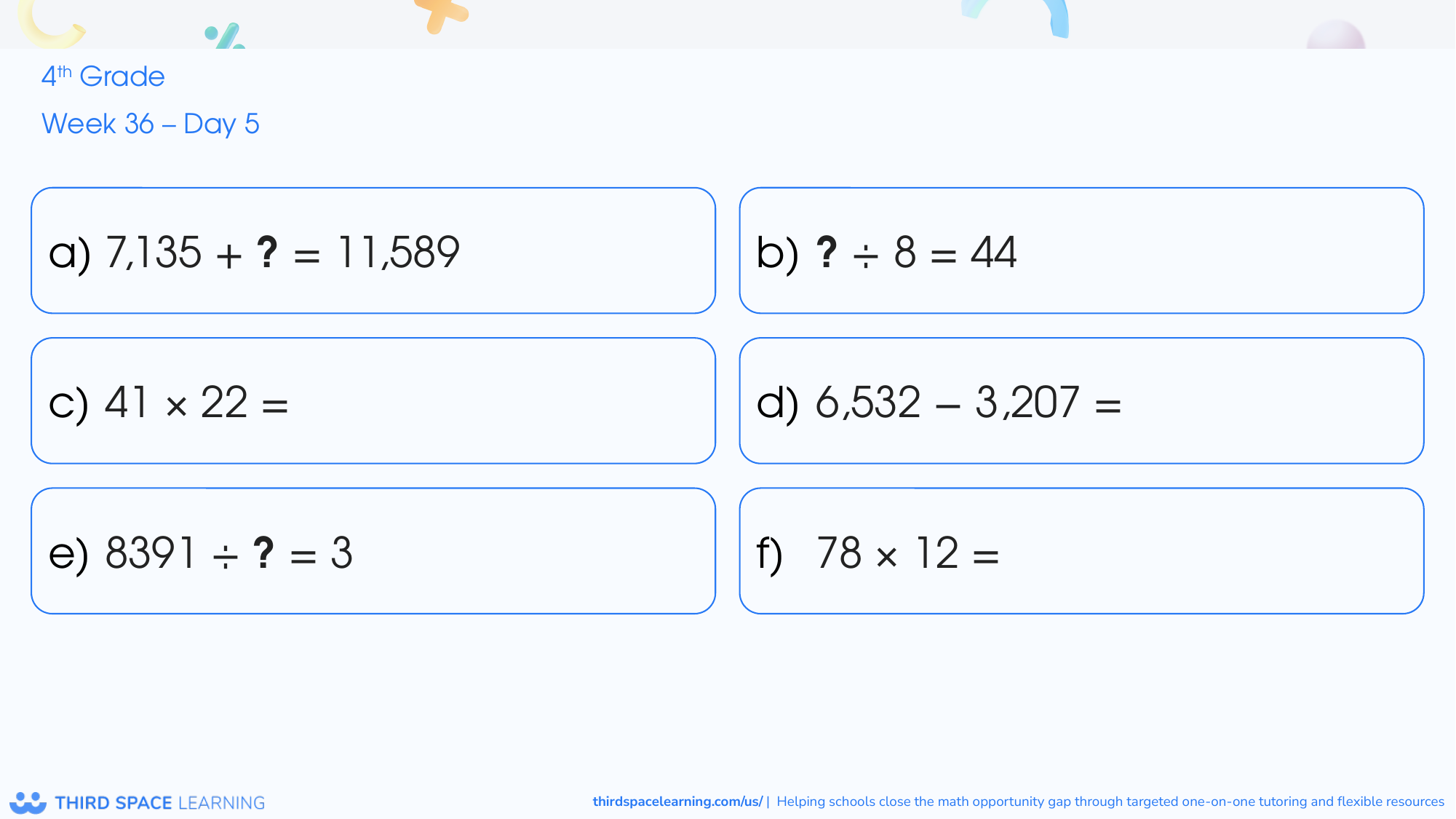

4th Grade
Week 36 – Day 5
7,135 + ? = 11,589
? ÷ 8 = 44
41 × 22 =
6,532 − 3,207 =
8391 ÷ ? = 3
78 × 12 =